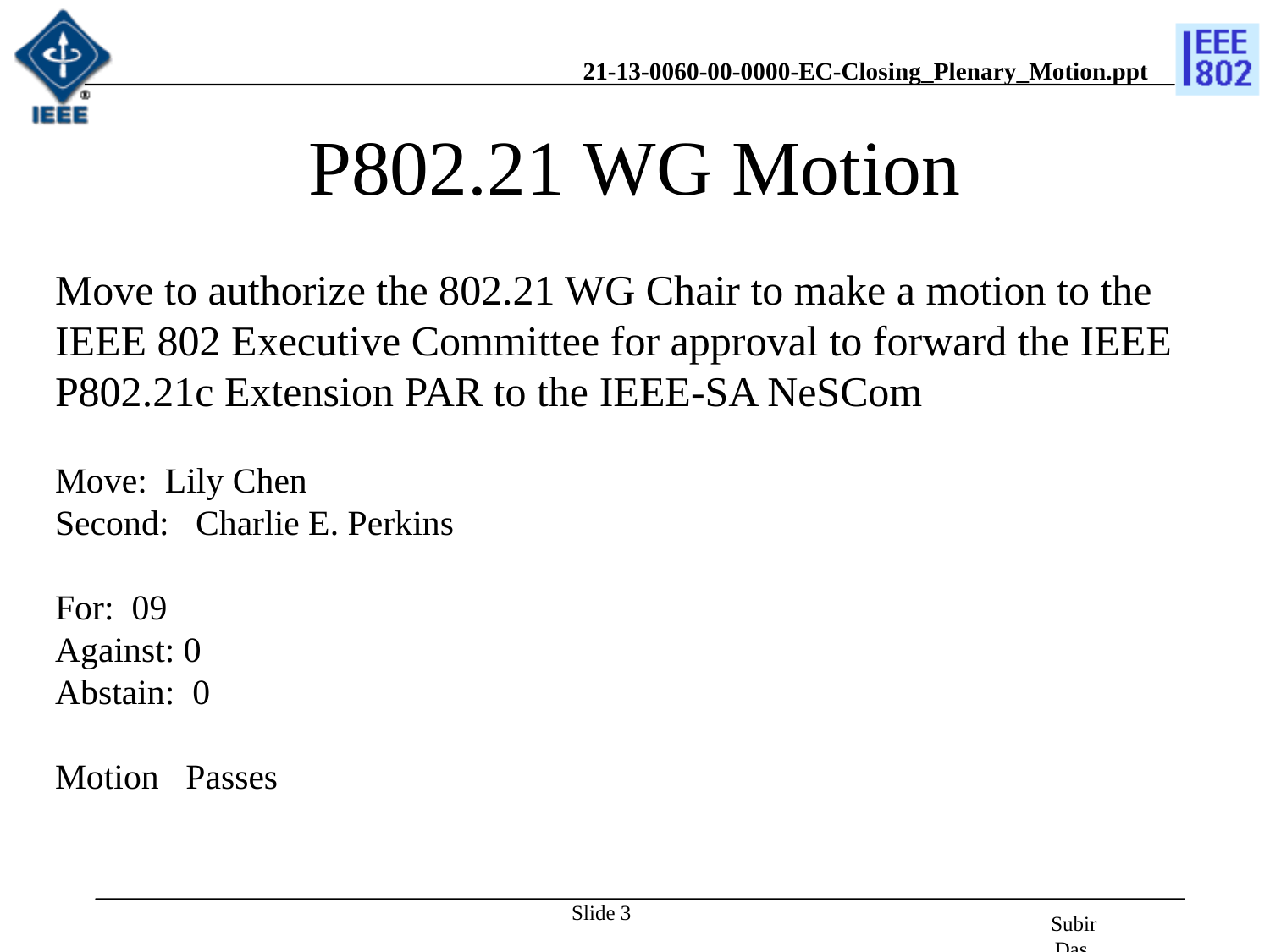

# P802.21 WG Motion
Move to authorize the 802.21 WG Chair to make a motion to the IEEE 802 Executive Committee for approval to forward the IEEE P802.21c Extension PAR to the IEEE-SA NeSCom

Move:  Lily Chen
Second:   Charlie E. Perkins

For:  09
Against: 0
Abstain:  0

Motion   Passes
Slide 3
Subir Das, Chair, IEEE 802.21